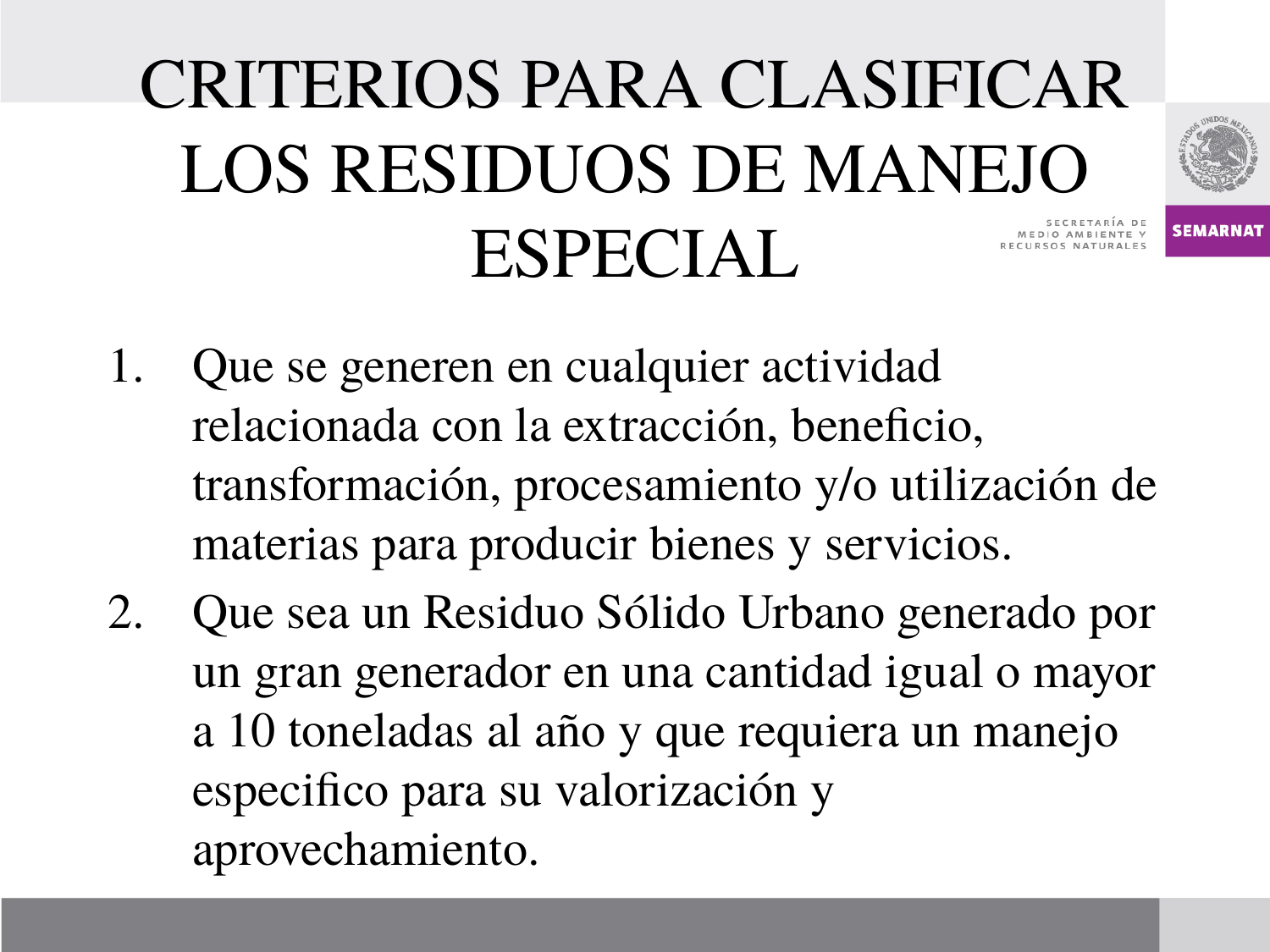

# CRITERIOS PARA CLASIFICAR LOS RESIDUOS DE MANEJO ESPECIAL
Que se generen en cualquier actividad relacionada con la extracción, beneficio, transformación, procesamiento y/o utilización de materias para producir bienes y servicios.
Que sea un Residuo Sólido Urbano generado por un gran generador en una cantidad igual o mayor a 10 toneladas al año y que requiera un manejo especifico para su valorización y aprovechamiento.